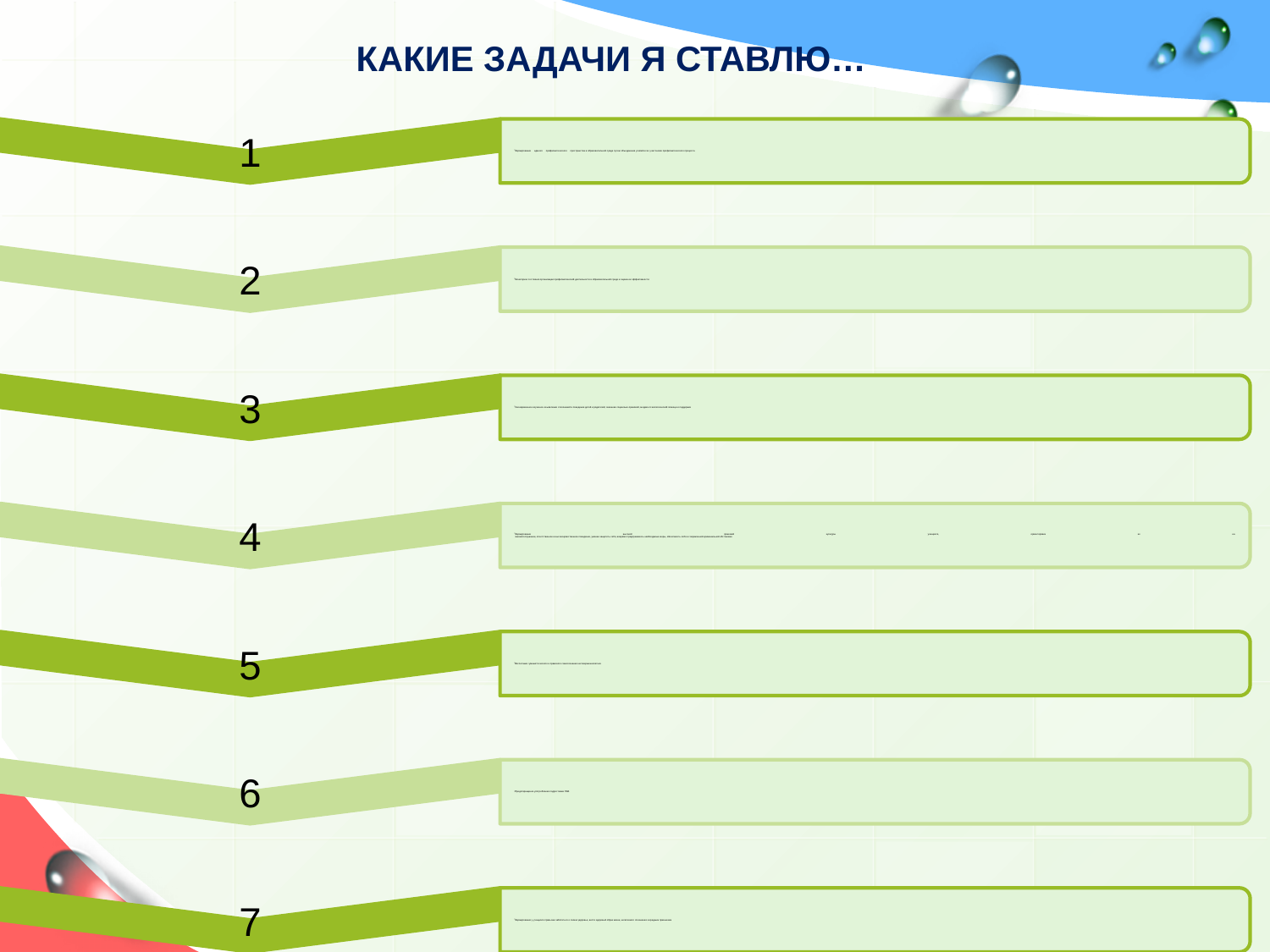

Какие задачи я ставлю…

1
Формирование     единого     профилактического     пространства в образовательной среде путем объединения усилий всех участников профилактического процесса
2
Мониторинг состояния организации профилактической деятельности в образовательной среде и оценка ее эффективности
3
7
4
5
6
Своевременное изучение и выявление отклонений в поведении детей и родителей, оказание социально-правовой, медико-психологической помощи и поддержки
Воспитание гуманистического и правового самосознания несовершеннолетних
Предотвращение употребления подростками ПАВ
Формирование у учащихся привычки заботиться о своем здоровье, вести здоровый образ жизни, негативного отношения к вредным привычкам